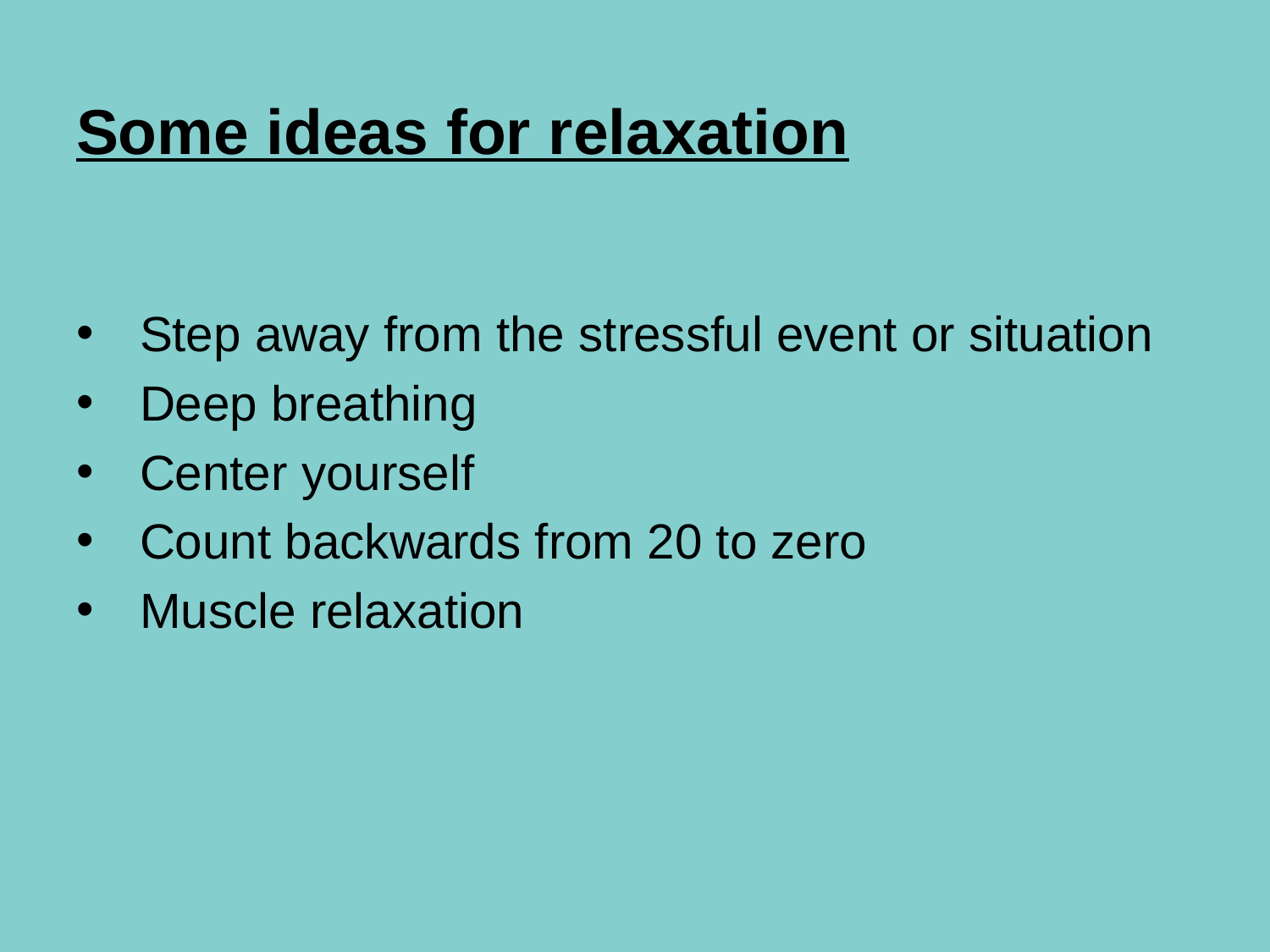

# Some ideas for relaxation
Step away from the stressful event or situation
Deep breathing
Center yourself
Count backwards from 20 to zero
Muscle relaxation